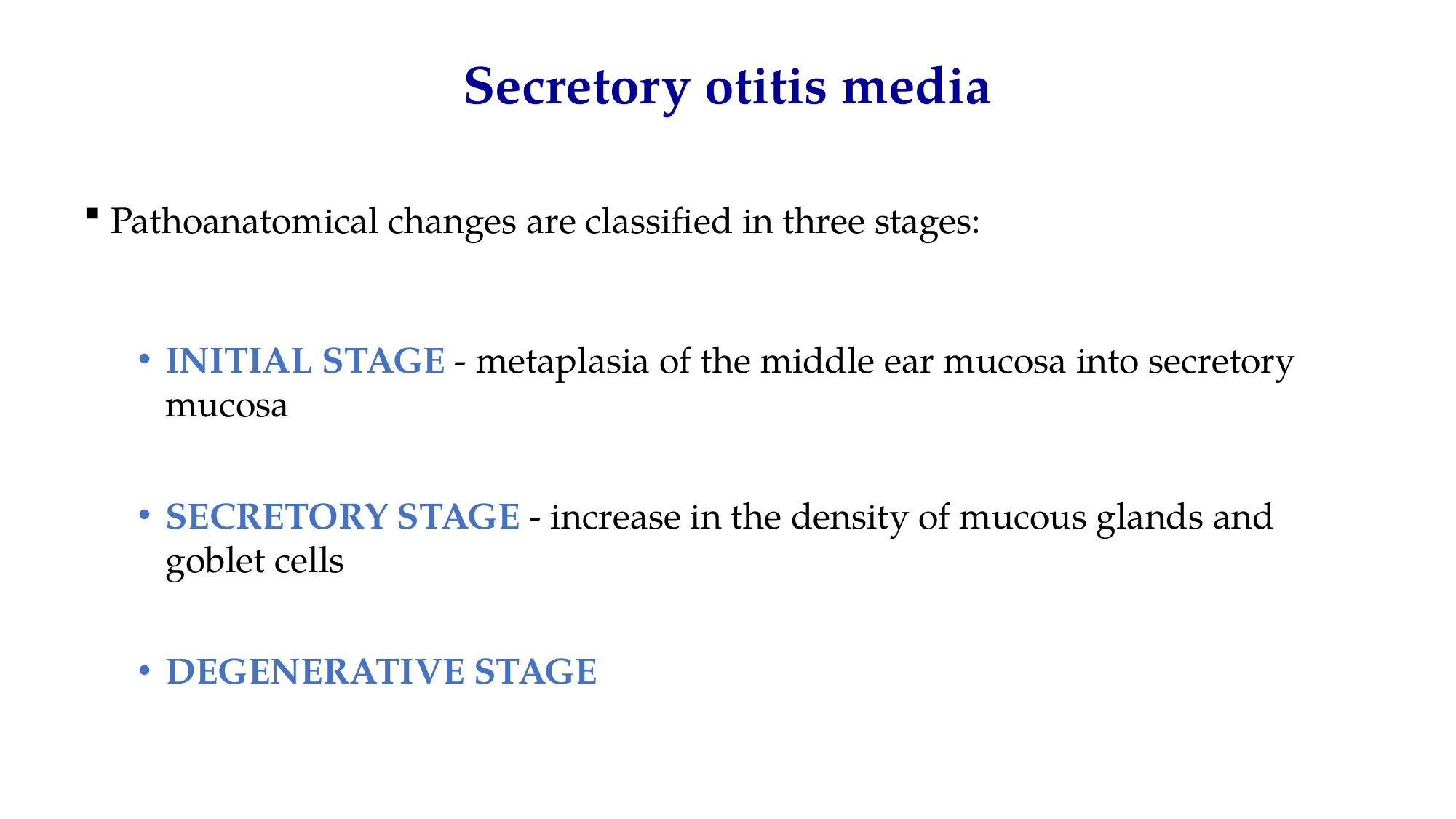

Secretory otitis media
Pathoanatomical changes are classified in three stages:

INITIAL STAGE - metaplasia of the middle ear mucosa into secretory mucosa

SECRETORY STAGE - increase in the density of mucous glands and goblet cells

DEGENERATIVE STAGE